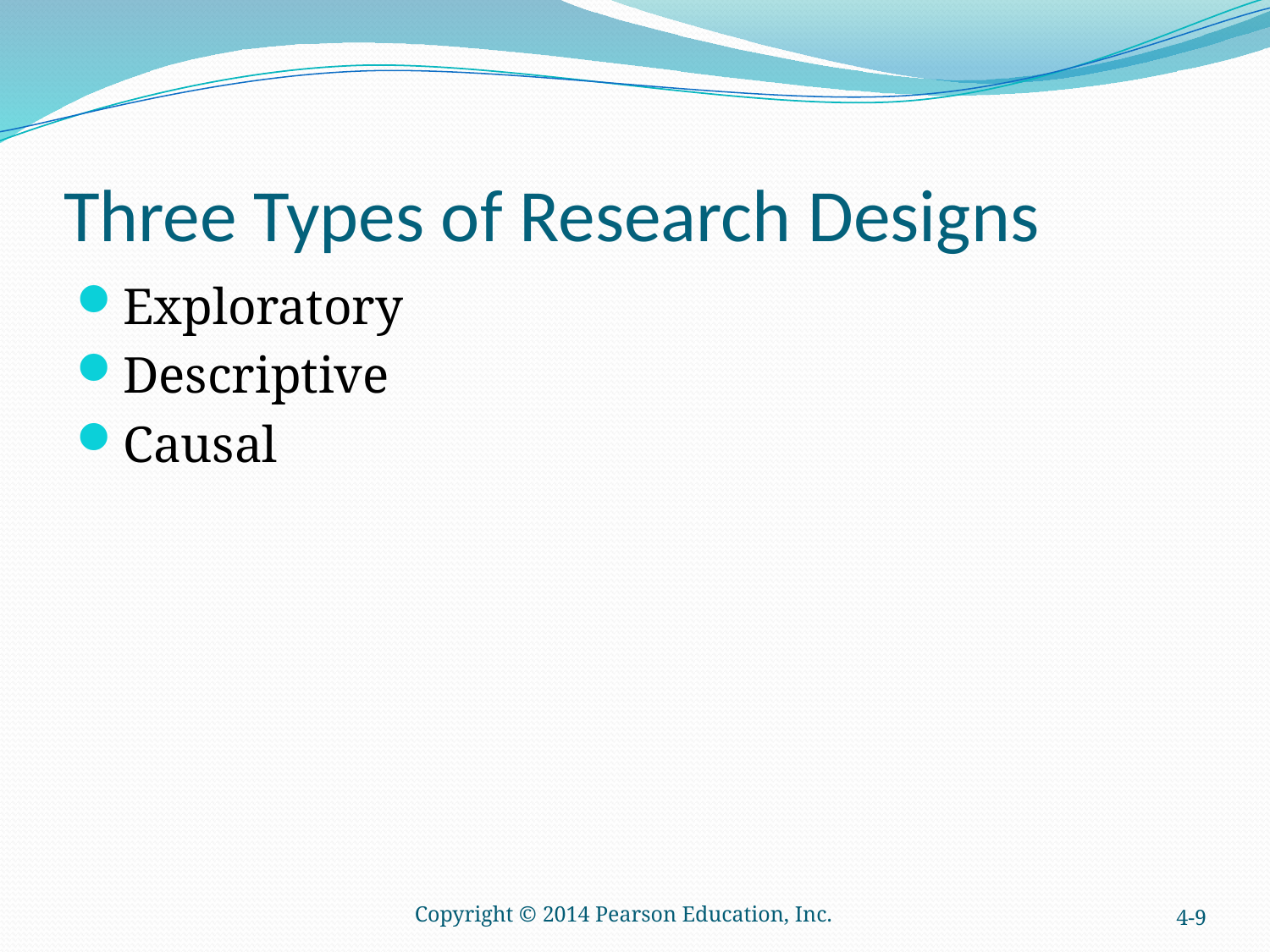

# Three Types of Research Designs
Exploratory
Descriptive
Causal

Copyright © 2014 Pearson Education, Inc.
4-9